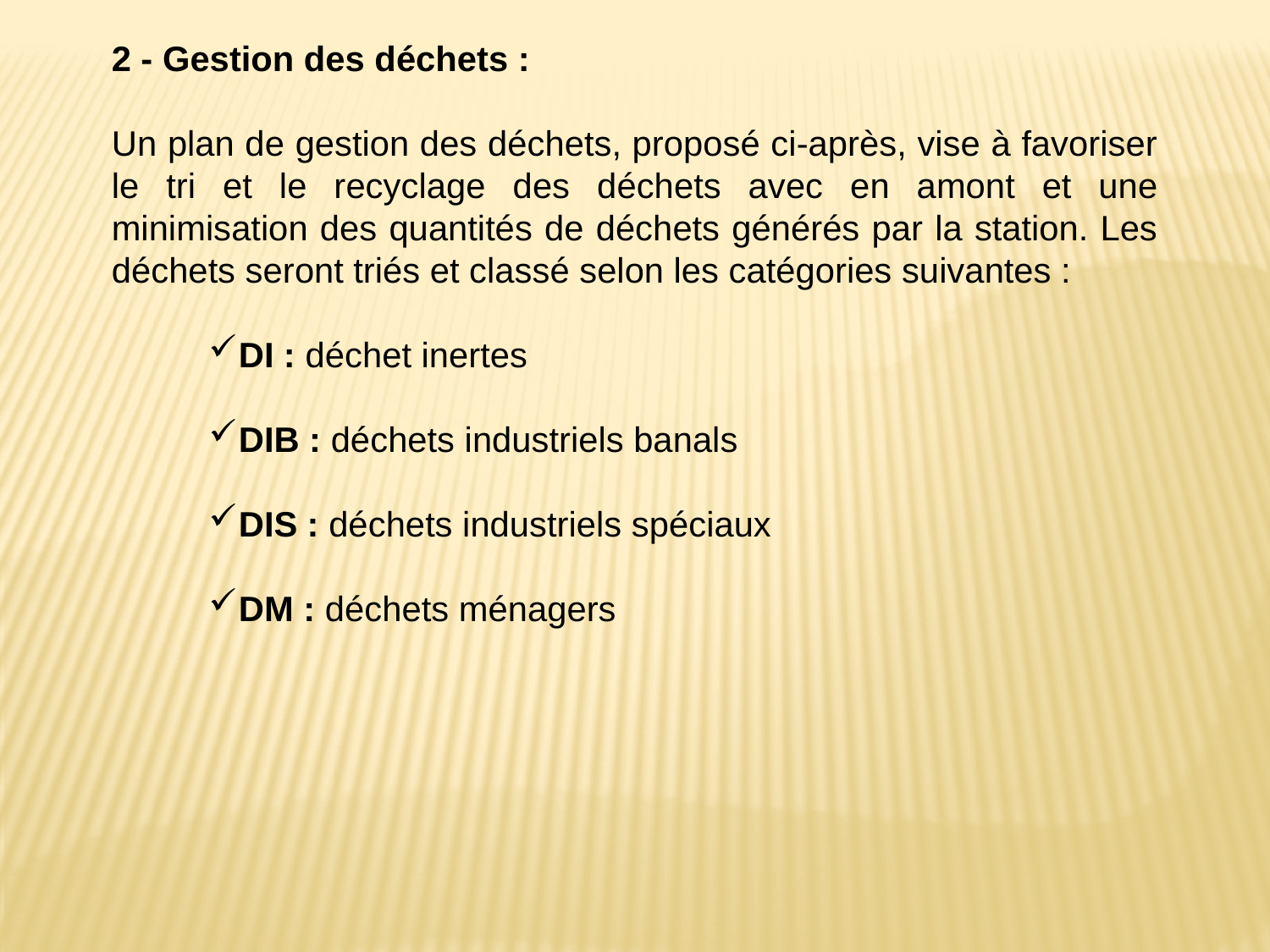

2 - Gestion des déchets :

Un plan de gestion des déchets, proposé ci-après, vise à favoriser le tri et le recyclage des déchets avec en amont et une minimisation des quantités de déchets générés par la station. Les déchets seront triés et classé selon les catégories suivantes :

DI : déchet inertes

DIB : déchets industriels banals

DIS : déchets industriels spéciaux

DM : déchets ménagers